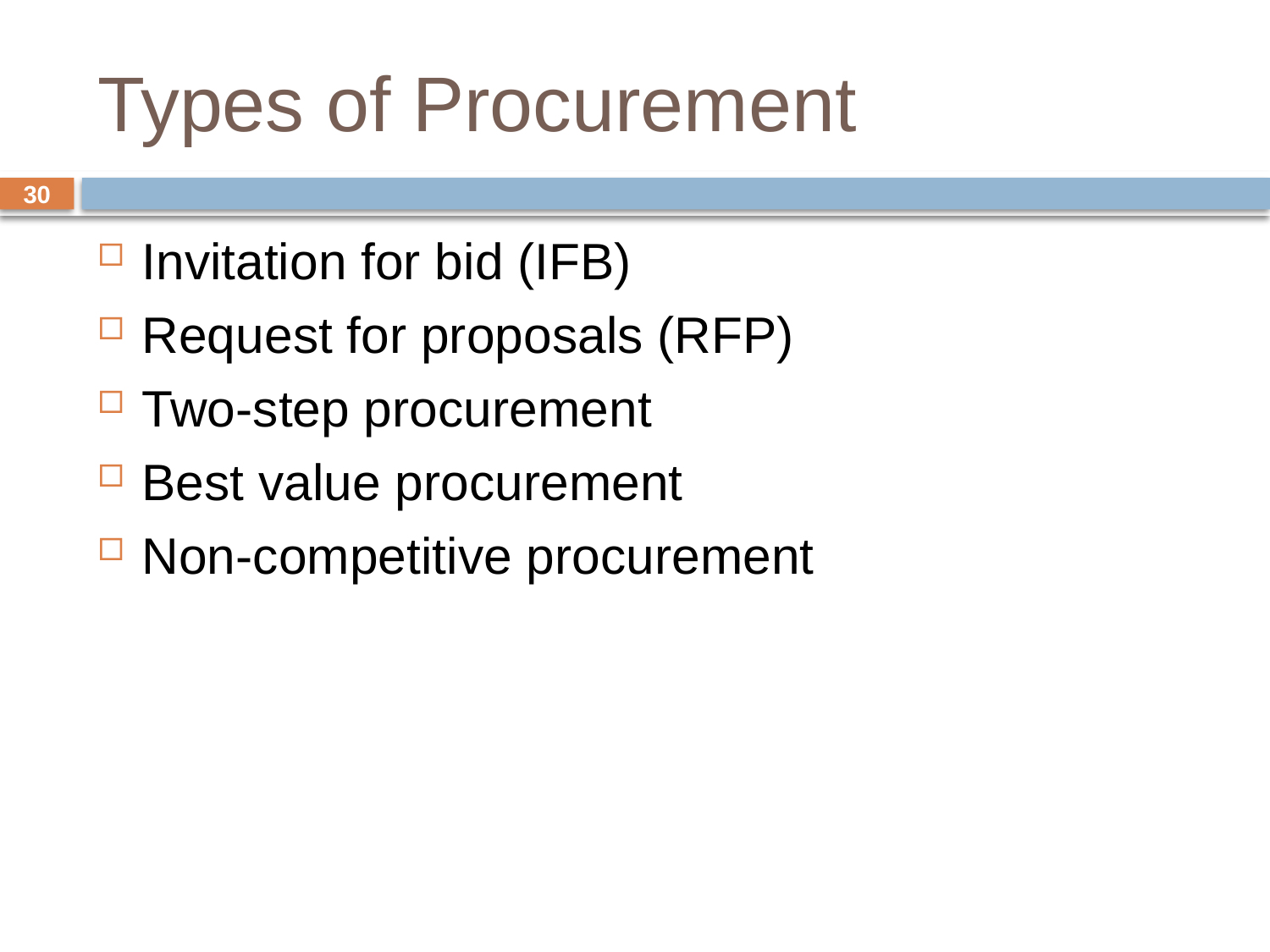

# Types of Procurement
30
Invitation for bid (IFB)
Request for proposals (RFP)
Two-step procurement
Best value procurement
Non-competitive procurement